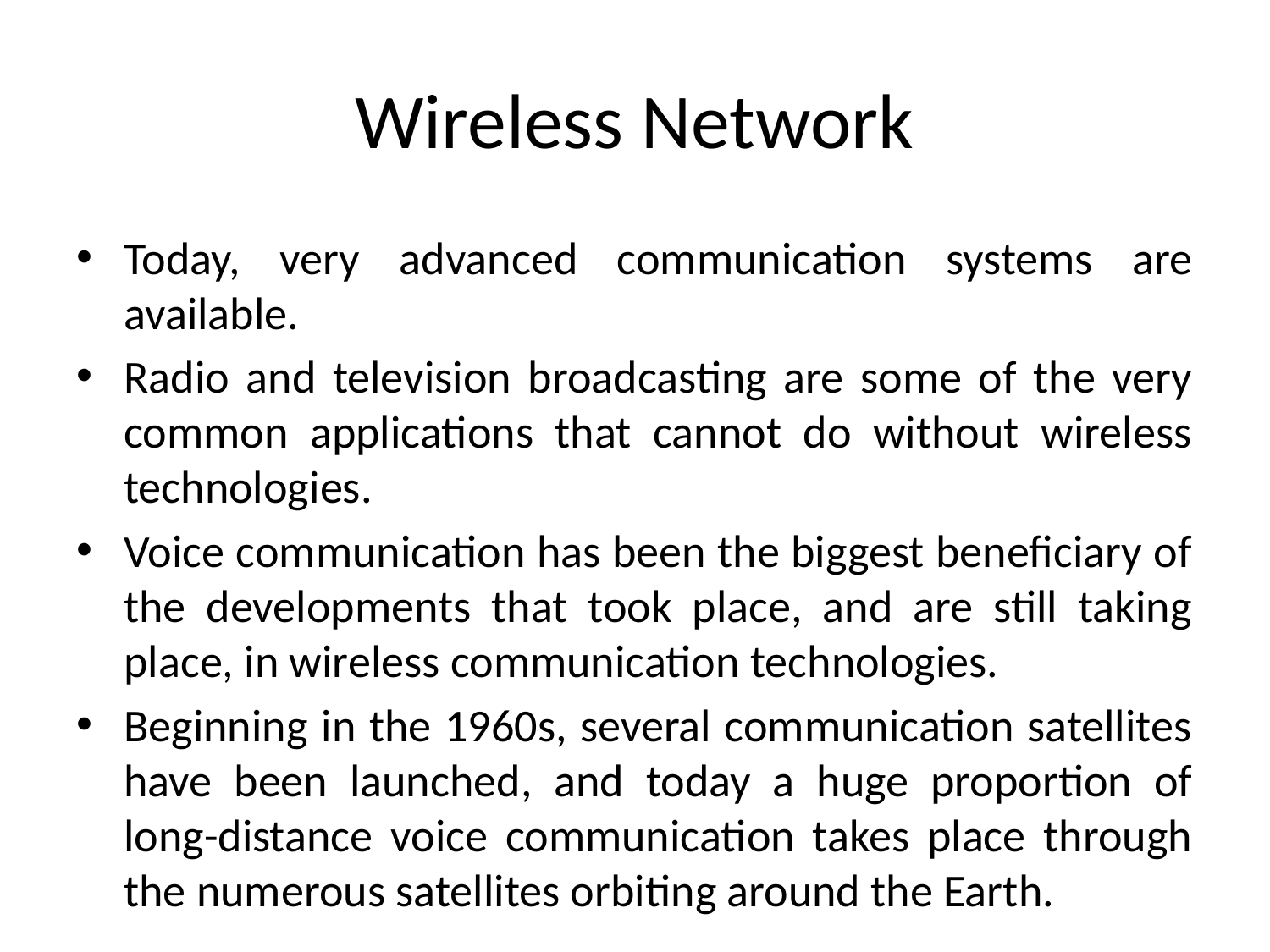

# Wireless Network
Today, very advanced communication systems are available.
Radio and television broadcasting are some of the very common applications that cannot do without wireless technologies.
Voice communication has been the biggest beneficiary of the developments that took place, and are still taking place, in wireless communication technologies.
Beginning in the 1960s, several communication satellites have been launched, and today a huge proportion of long-distance voice communication takes place through the numerous satellites orbiting around the Earth.